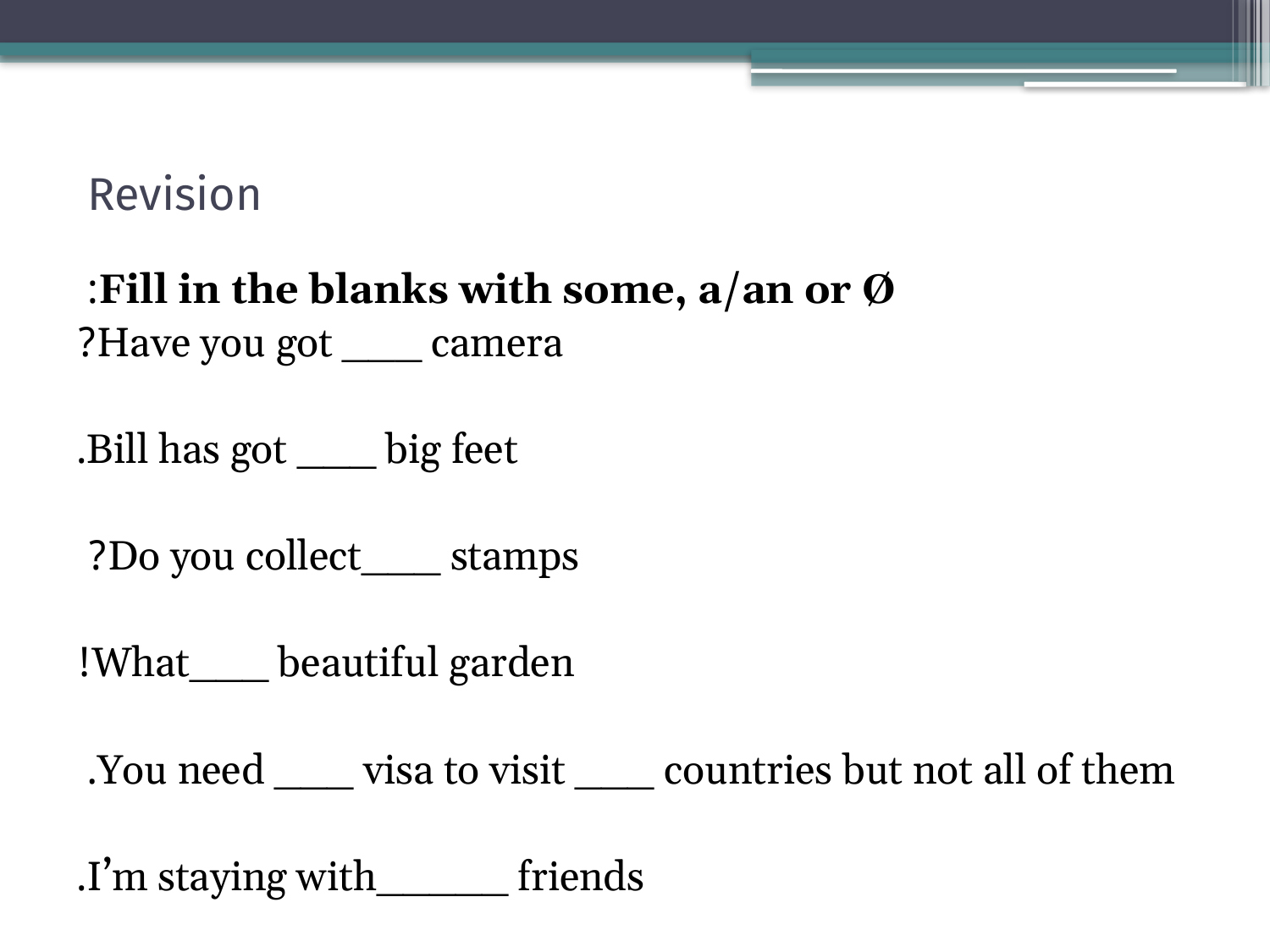

# Revision
Fill in the blanks with some, a/an or Ø:
Have you got ___ camera?

Bill has got ___ big feet.

Do you collect___ stamps?

What___ beautiful garden!

You need ___ visa to visit ___ countries but not all of them.

I’m staying with_____ friends.